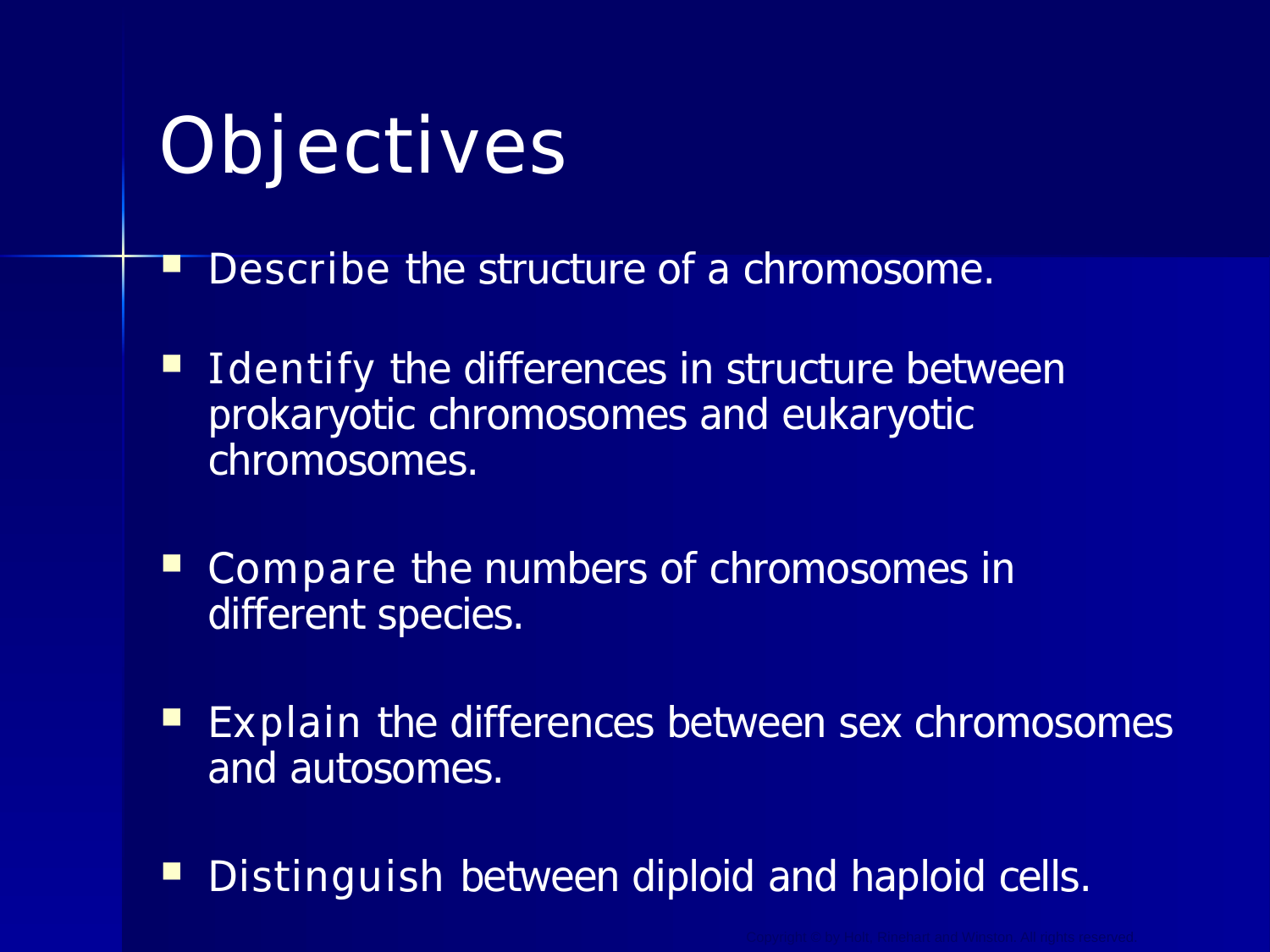

# Objectives
Describe the structure of a chromosome.

Identify the differences in structure between prokaryotic chromosomes and eukaryotic chromosomes.

Compare the numbers of chromosomes in different species.

Explain the differences between sex chromosomes and autosomes.

Distinguish between diploid and haploid cells.